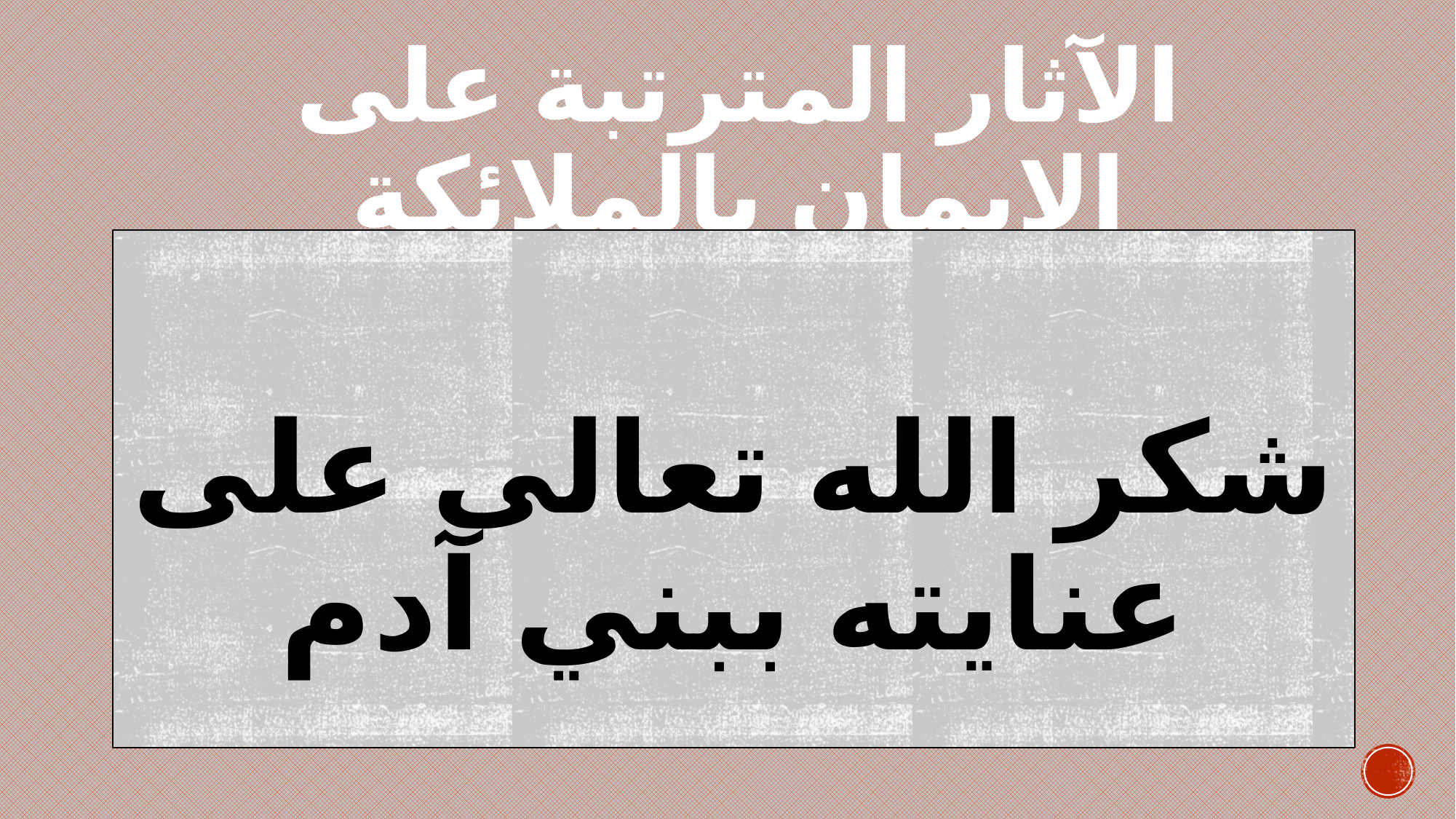

# الآثار المترتبة على الإيمان بالملائكة

شكر الله تعالى على عنايته ببني آدم